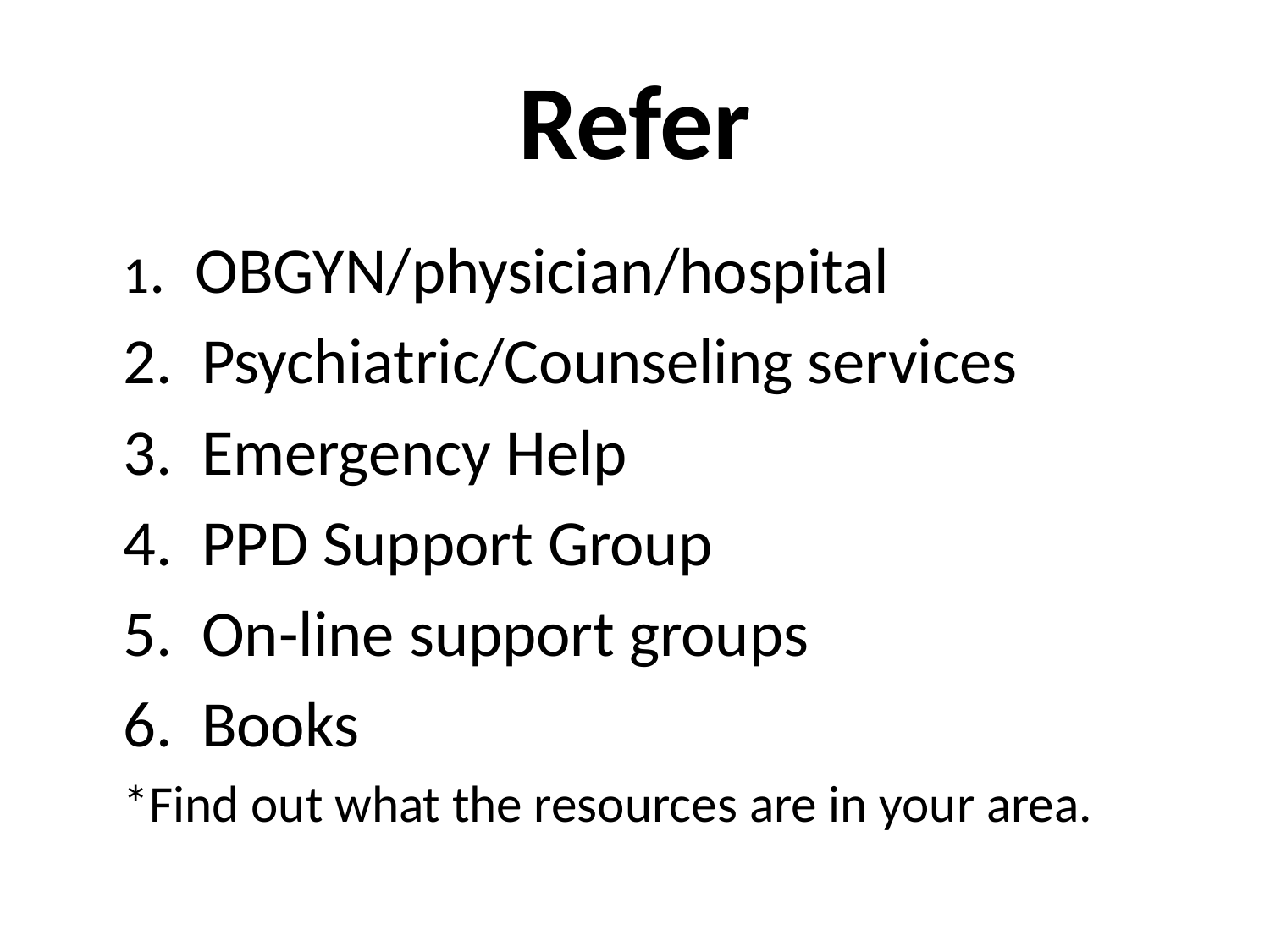

# Refer
		1.  OBGYN/physician/hospital
		2.  Psychiatric/Counseling services
		3.  Emergency Help
		4.  PPD Support Group
		5.  On-line support groups
		6.  Books
	*Find out what the resources are in your area.